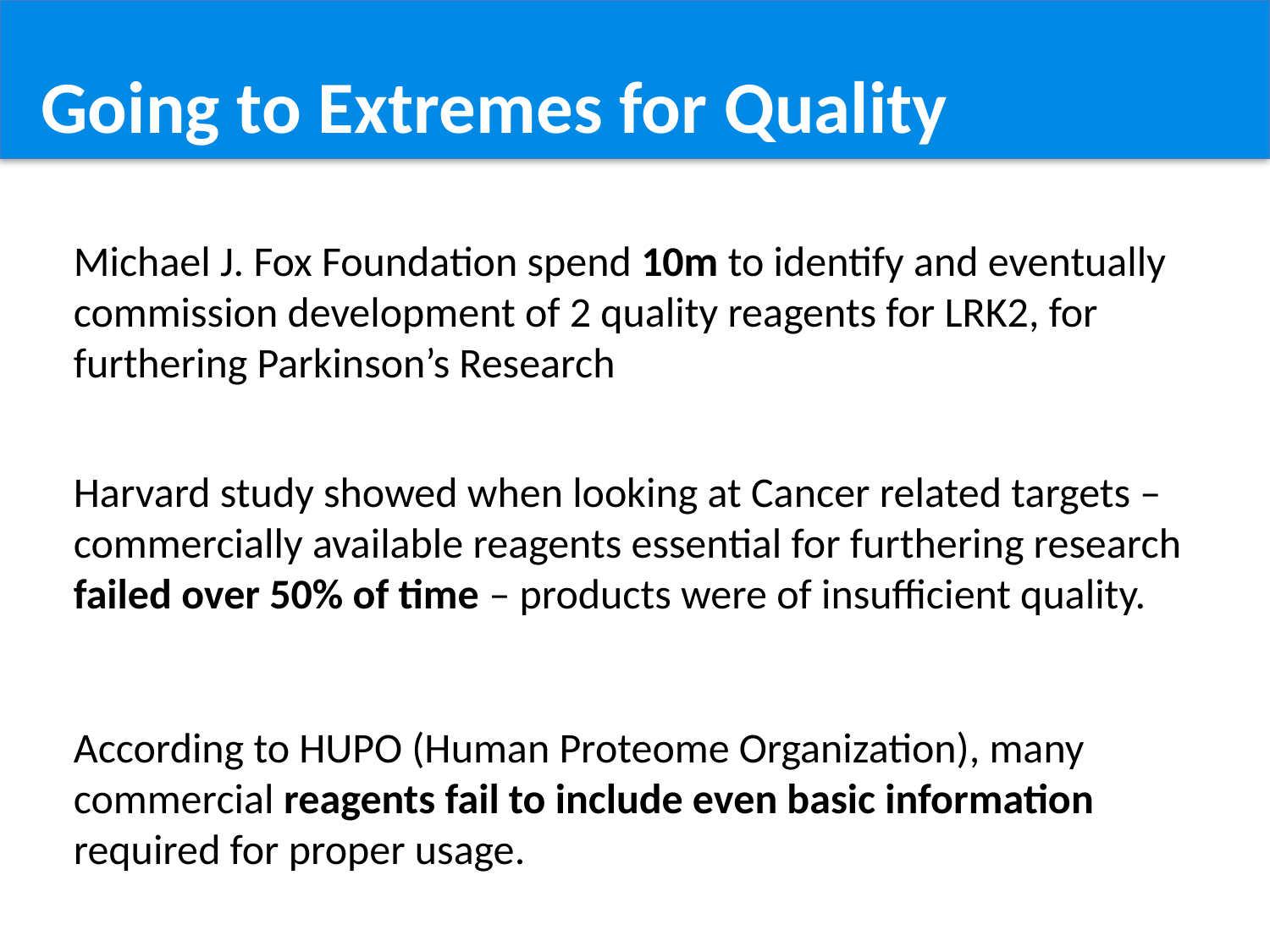

# Going to Extremes for Quality
Michael J. Fox Foundation spend 10m to identify and eventually commission development of 2 quality reagents for LRK2, for furthering Parkinson’s Research
Harvard study showed when looking at Cancer related targets – commercially available reagents essential for furthering research failed over 50% of time – products were of insufficient quality.
According to HUPO (Human Proteome Organization), many commercial reagents fail to include even basic information required for proper usage.